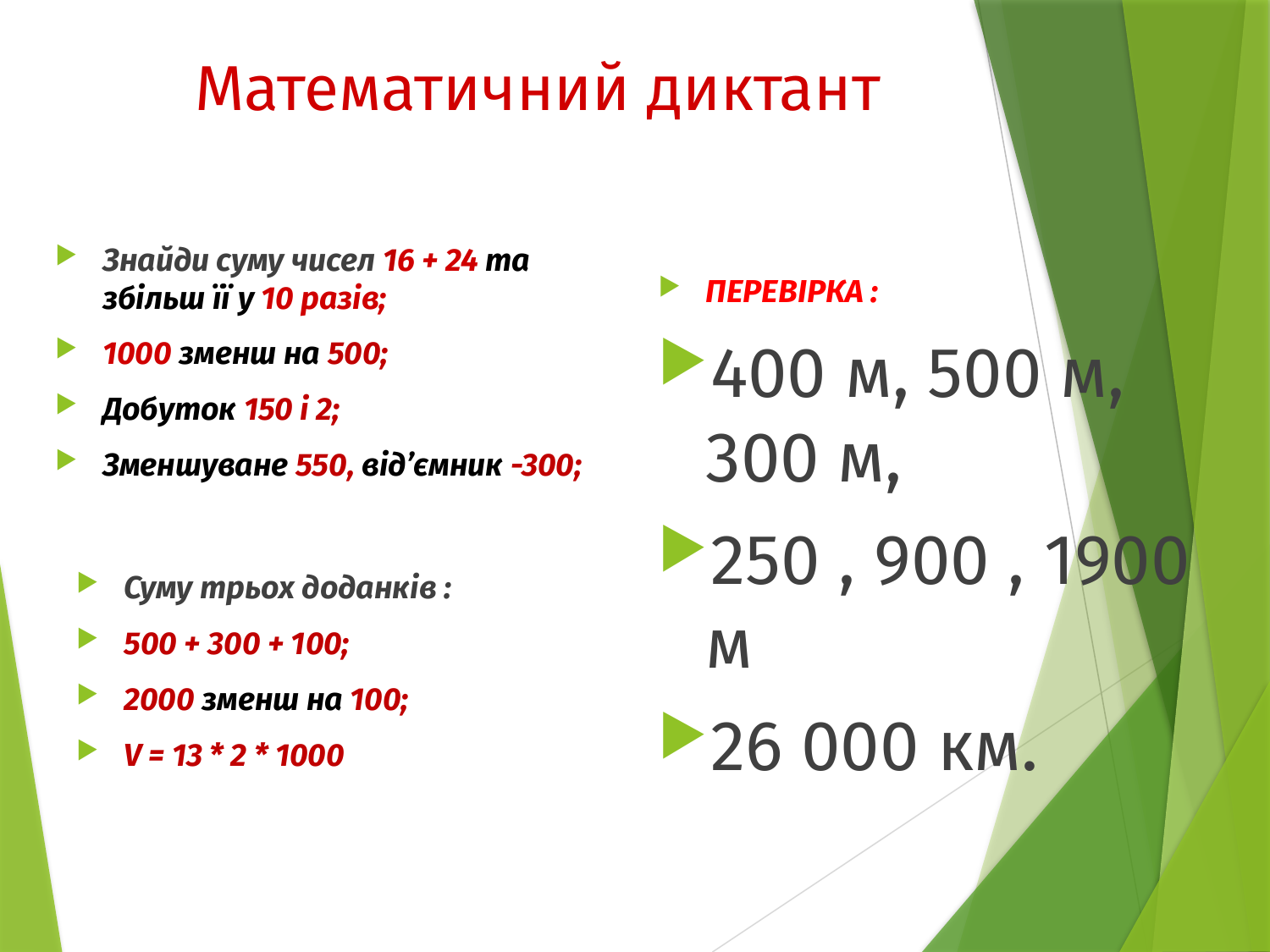

# Математичний диктант
Знайди суму чисел 16 + 24 та збільш її у 10 разів;
1000 зменш на 500;
Добуток 150 і 2;
Зменшуване 550, від’ємник -300;
ПЕРЕВІРКА :
400 м, 500 м, 300 м,
250 , 900 , 1900 м
26 000 км.
Суму трьох доданків :
500 + 300 + 100;
2000 зменш на 100;
V = 13 * 2 * 1000